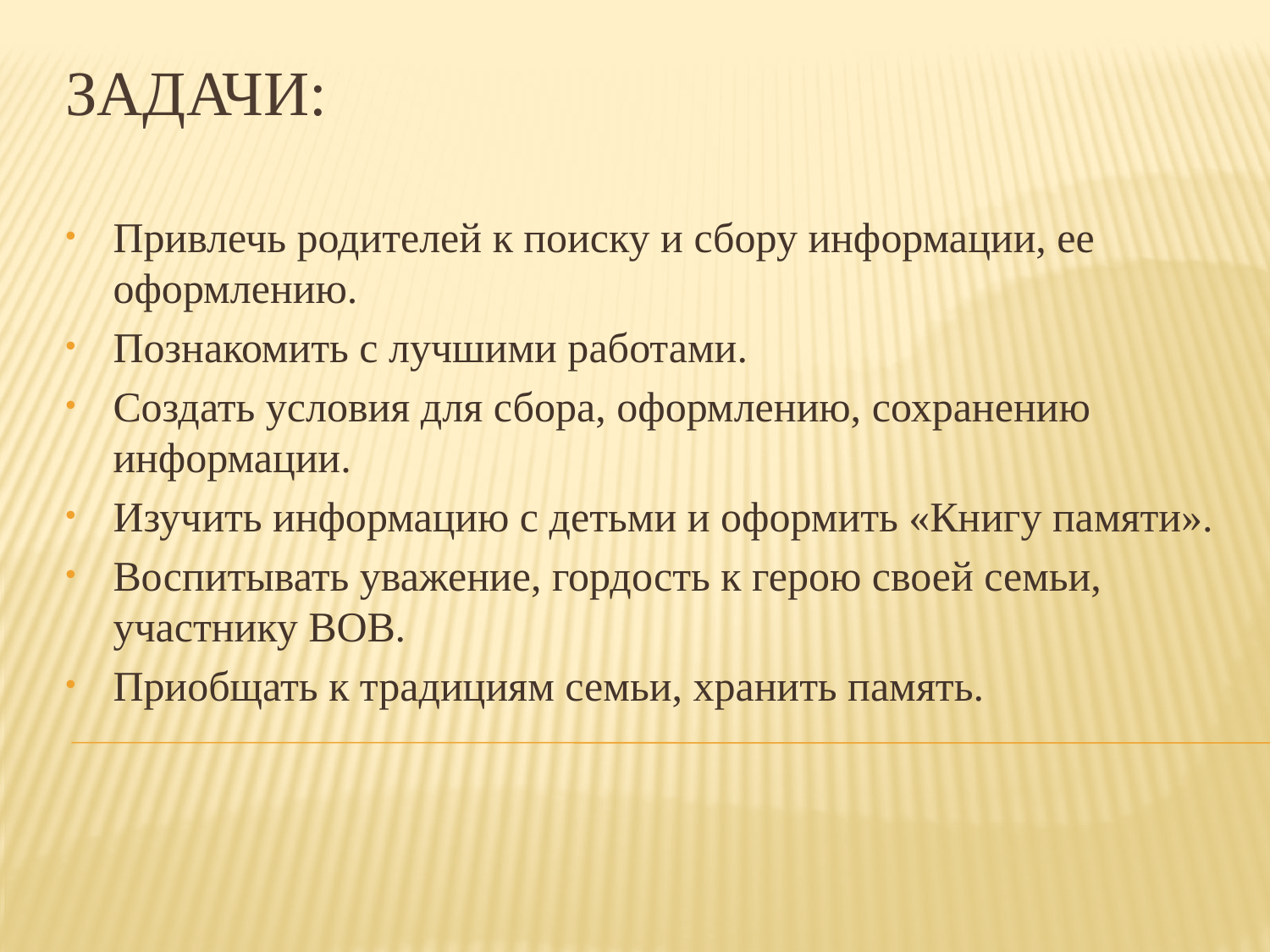

# Задачи:
Привлечь родителей к поиску и сбору информации, ее оформлению.
Познакомить с лучшими работами.
Создать условия для сбора, оформлению, сохранению информации.
Изучить информацию с детьми и оформить «Книгу памяти».
Воспитывать уважение, гордость к герою своей семьи, участнику ВОВ.
Приобщать к традициям семьи, хранить память.